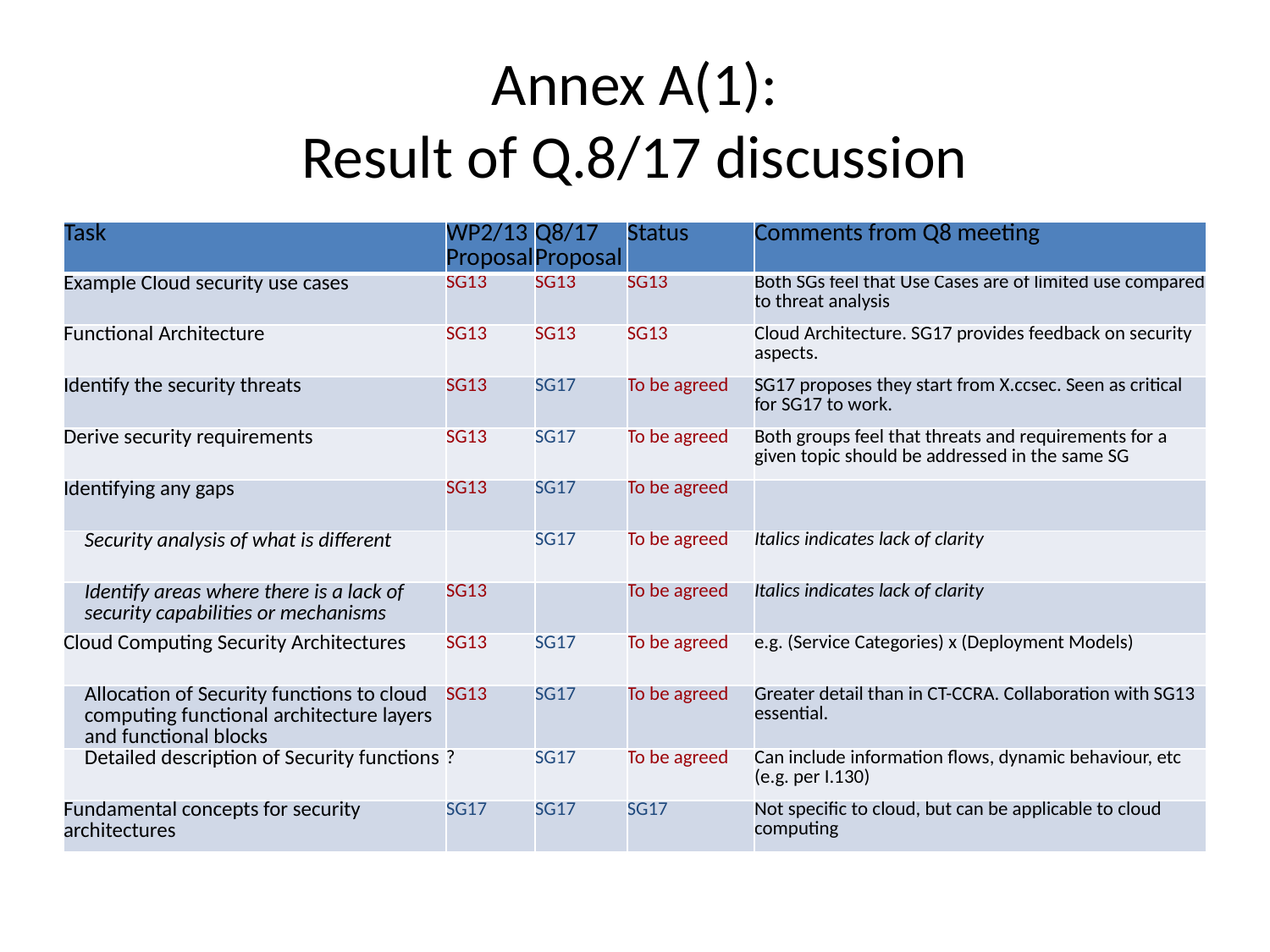

# Annex A(1): Result of Q.8/17 discussion
| Task | WP2/13 Proposal | Q8/17 Proposal | Status | Comments from Q8 meeting |
| --- | --- | --- | --- | --- |
| Example Cloud security use cases | SG13 | SG13 | SG13 | Both SGs feel that Use Cases are of limited use compared to threat analysis |
| Functional Architecture | SG13 | SG13 | SG13 | Cloud Architecture. SG17 provides feedback on security aspects. |
| Identify the security threats | SG13 | SG17 | To be agreed | SG17 proposes they start from X.ccsec. Seen as critical for SG17 to work. |
| Derive security requirements | SG13 | SG17 | To be agreed | Both groups feel that threats and requirements for a given topic should be addressed in the same SG |
| Identifying any gaps | SG13 | SG17 | To be agreed |  |
| Security analysis of what is different |  | SG17 | To be agreed | Italics indicates lack of clarity |
| Identify areas where there is a lack of security capabilities or mechanisms | SG13 |  | To be agreed | Italics indicates lack of clarity |
| Cloud Computing Security Architectures | SG13 | SG17 | To be agreed | e.g. (Service Categories) x (Deployment Models) |
| Allocation of Security functions to cloud computing functional architecture layers and functional blocks | SG13 | SG17 | To be agreed | Greater detail than in CT-CCRA. Collaboration with SG13 essential. |
| Detailed description of Security functions | ? | SG17 | To be agreed | Can include information flows, dynamic behaviour, etc (e.g. per I.130) |
| Fundamental concepts for security architectures | SG17 | SG17 | SG17 | Not specific to cloud, but can be applicable to cloud computing |